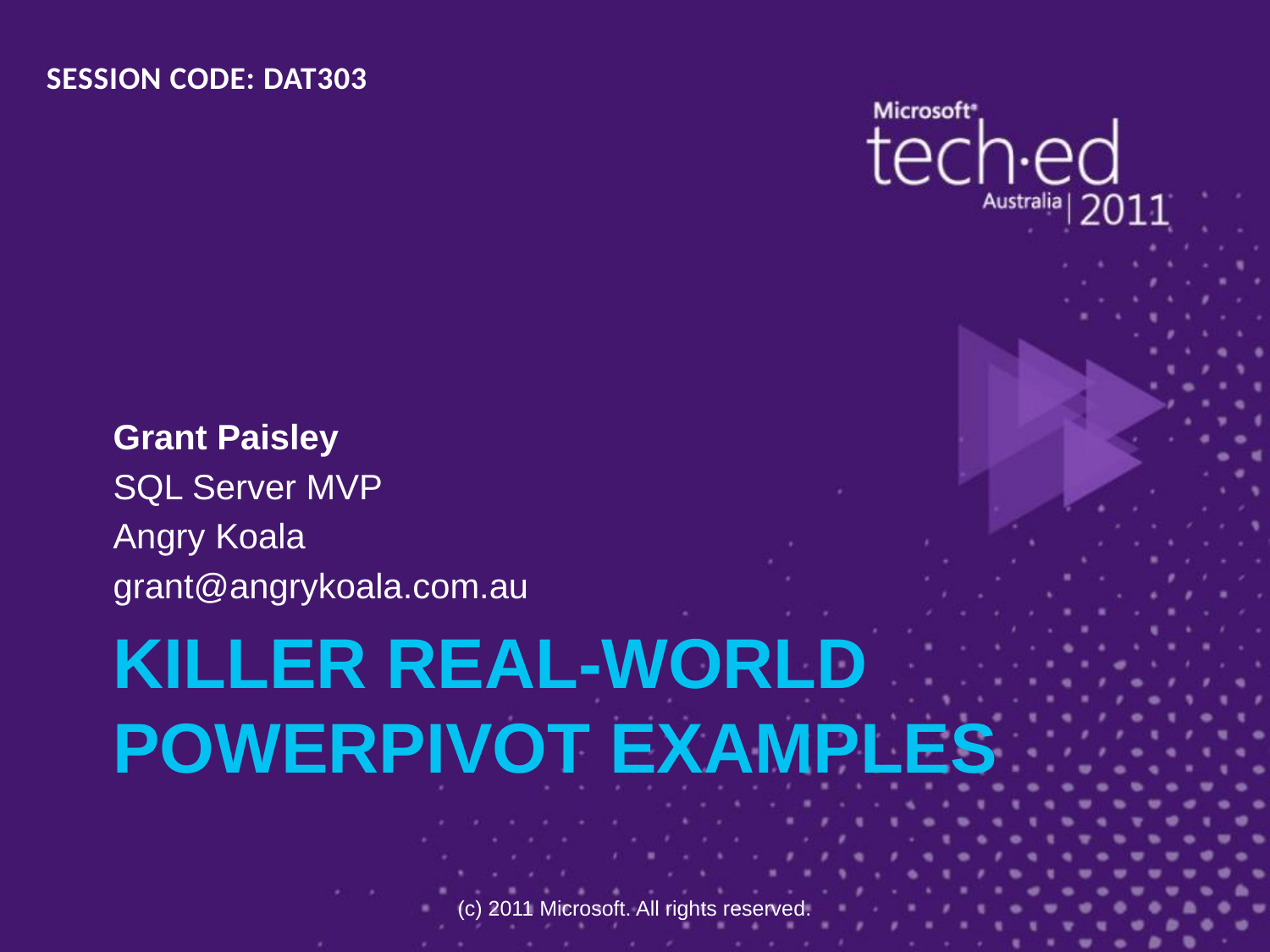

SESSION CODE: DAT303
Grant Paisley
SQL Server MVP
Angry Koala
grant@angrykoala.com.au
# Killer Real-World PowerPivot Examples
(c) 2011 Microsoft. All rights reserved.